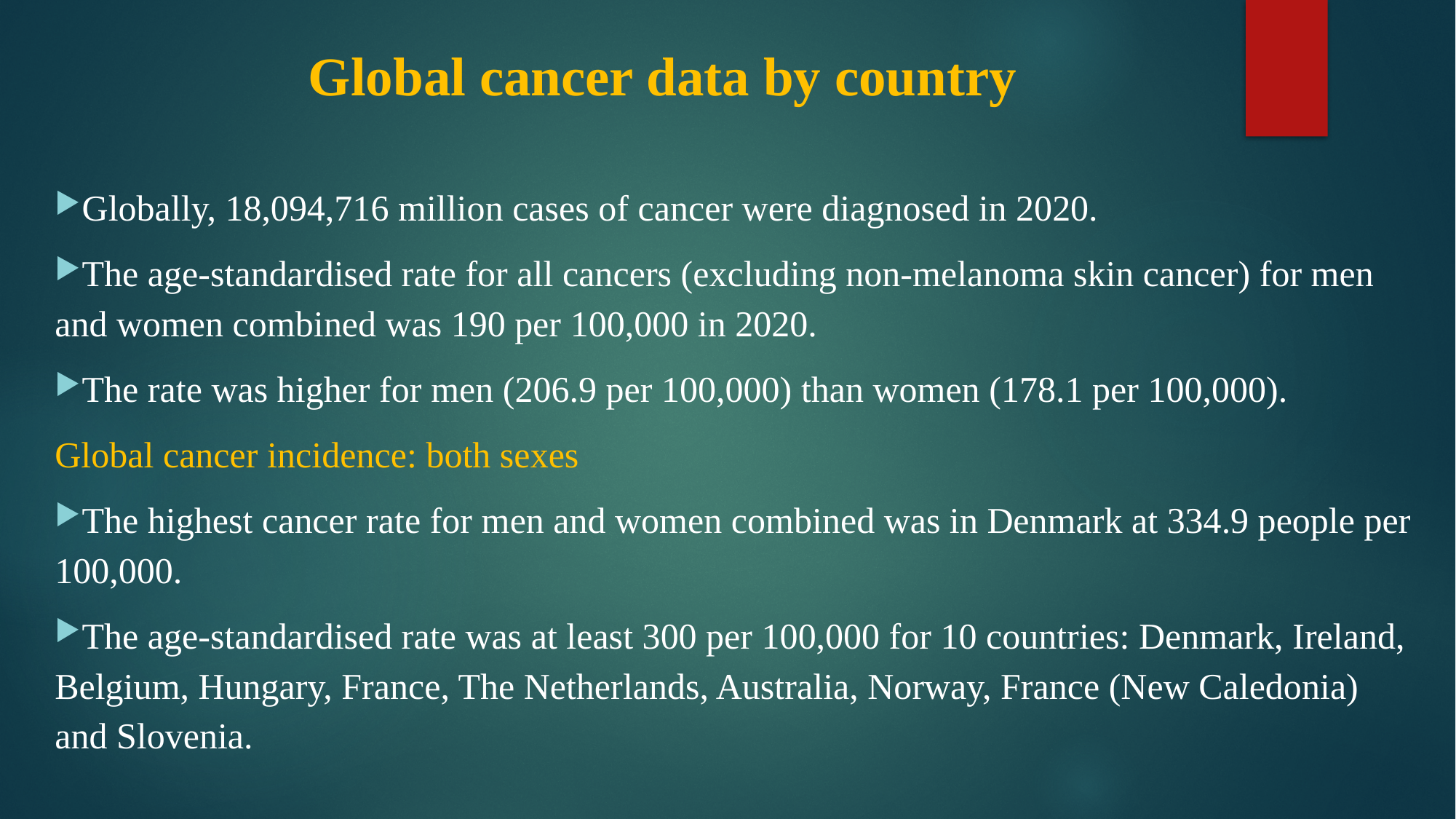

# Global cancer data by country
Globally, 18,094,716 million cases of cancer were diagnosed in 2020.
The age-standardised rate for all cancers (excluding non-melanoma skin cancer) for men and women combined was 190 per 100,000 in 2020.
The rate was higher for men (206.9 per 100,000) than women (178.1 per 100,000).
Global cancer incidence: both sexes
The highest cancer rate for men and women combined was in Denmark at 334.9 people per 100,000.
The age-standardised rate was at least 300 per 100,000 for 10 countries: Denmark, Ireland, Belgium, Hungary, France, The Netherlands, Australia, Norway, France (New Caledonia) and Slovenia.